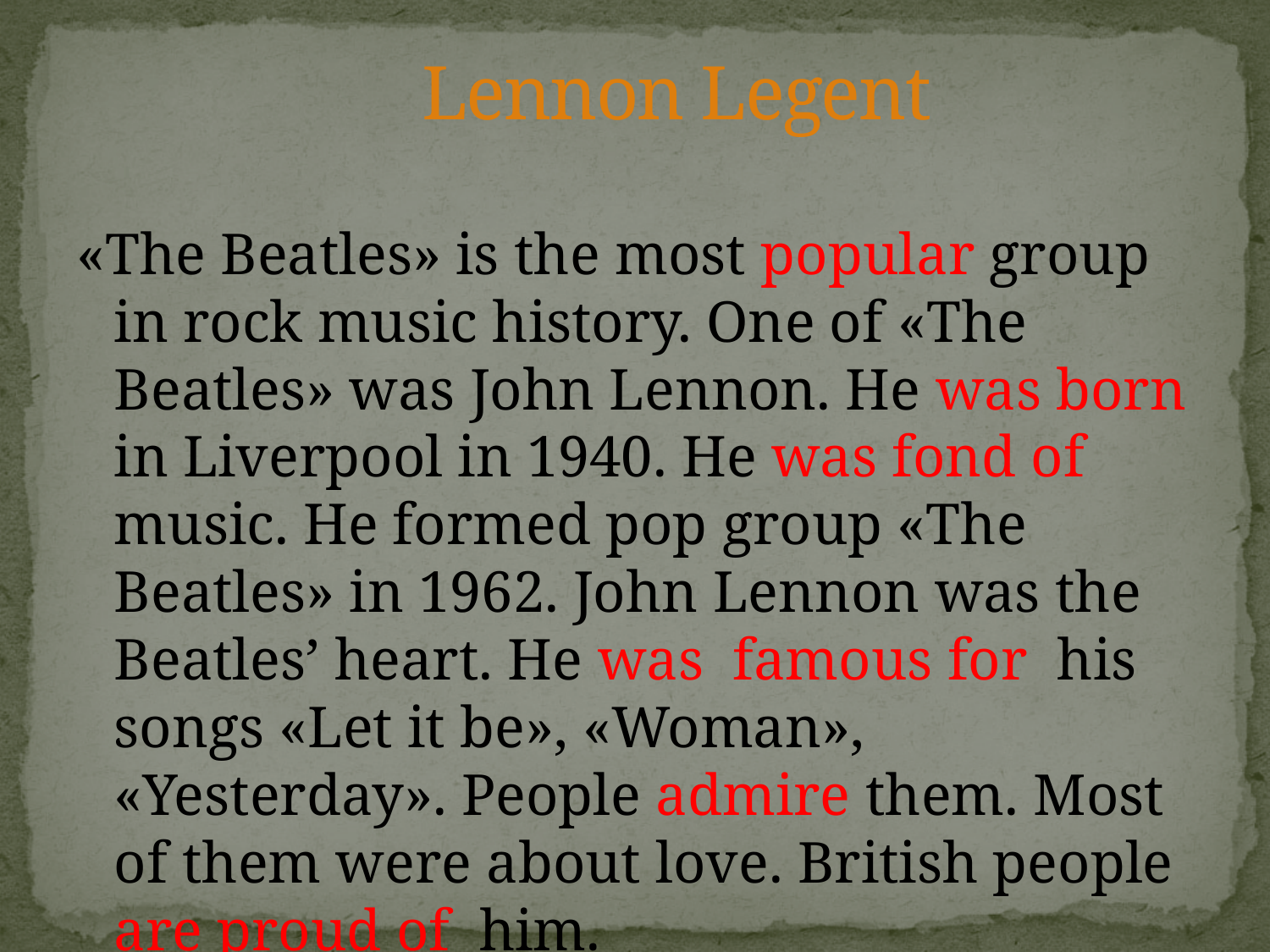

# Lennon Legent
«The Beatles» is the most popular group in rock music history. One of «The Beatles» was John Lennon. He was born in Liverpool in 1940. He was fond of music. He formed pop group «The Beatles» in 1962. John Lennon was the Beatles’ heart. He was  famous for  his songs «Let it be», «Woman», «Yesterday». People admire them. Most of them were about love. British people are proud of  him.